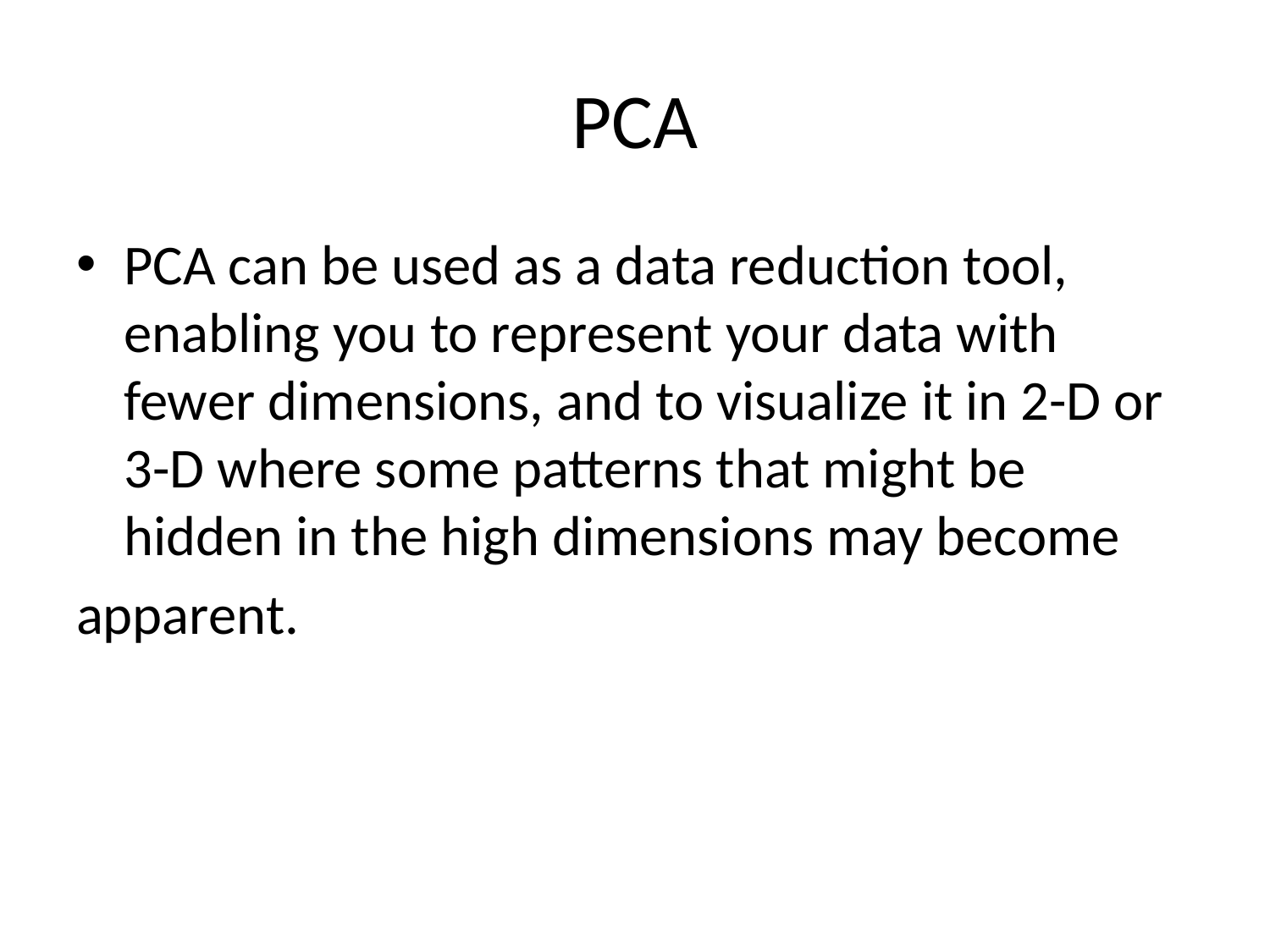

# PCA
PCA can be used as a data reduction tool, enabling you to represent your data with fewer dimensions, and to visualize it in 2-D or 3-D where some patterns that might be hidden in the high dimensions may become
apparent.